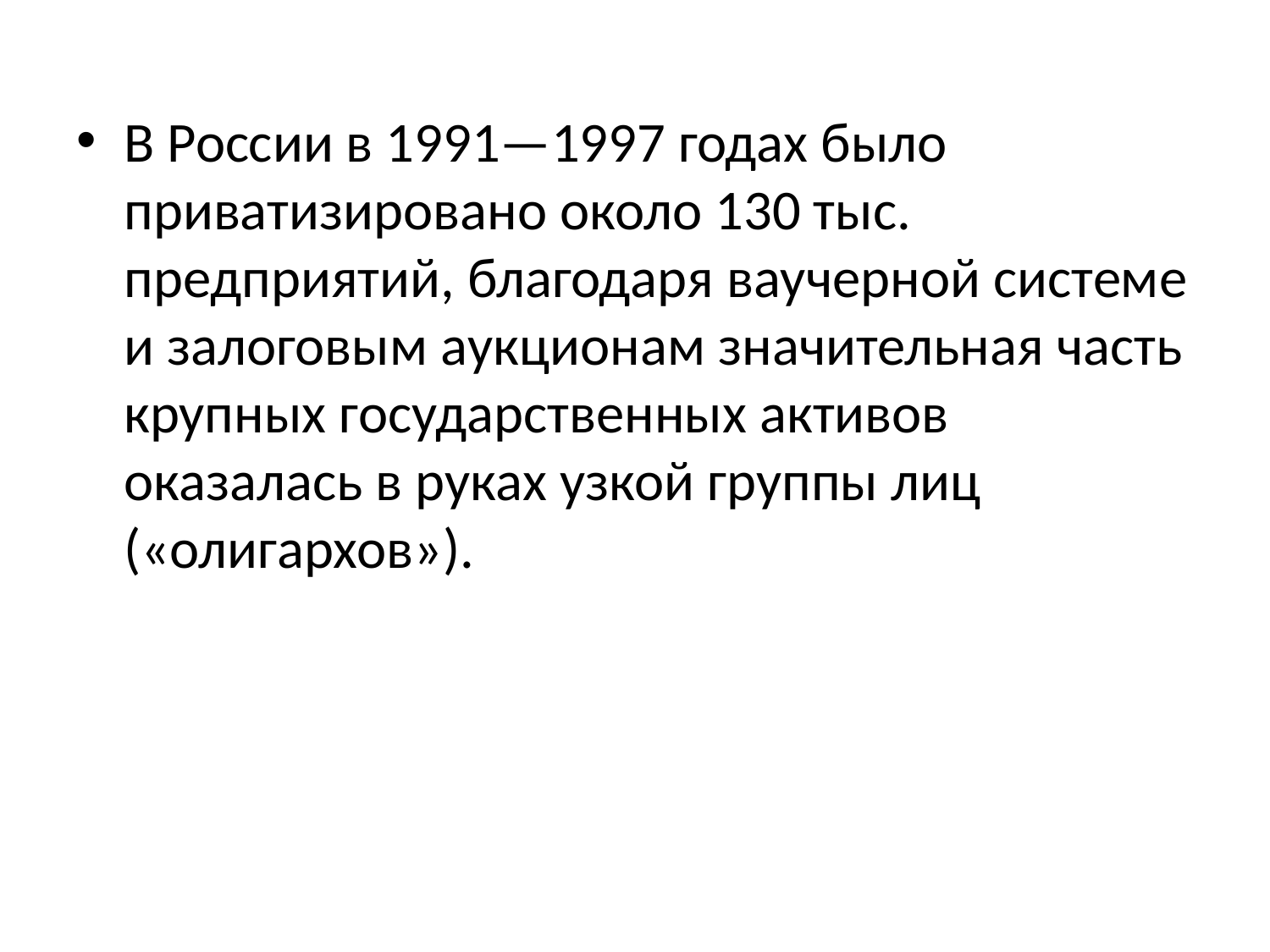

В России в 1991—1997 годах было приватизировано около 130 тыс. предприятий, благодаря ваучерной системе и залоговым аукционам значительная часть крупных государственных активов оказалась в руках узкой группы лиц («олигархов»).